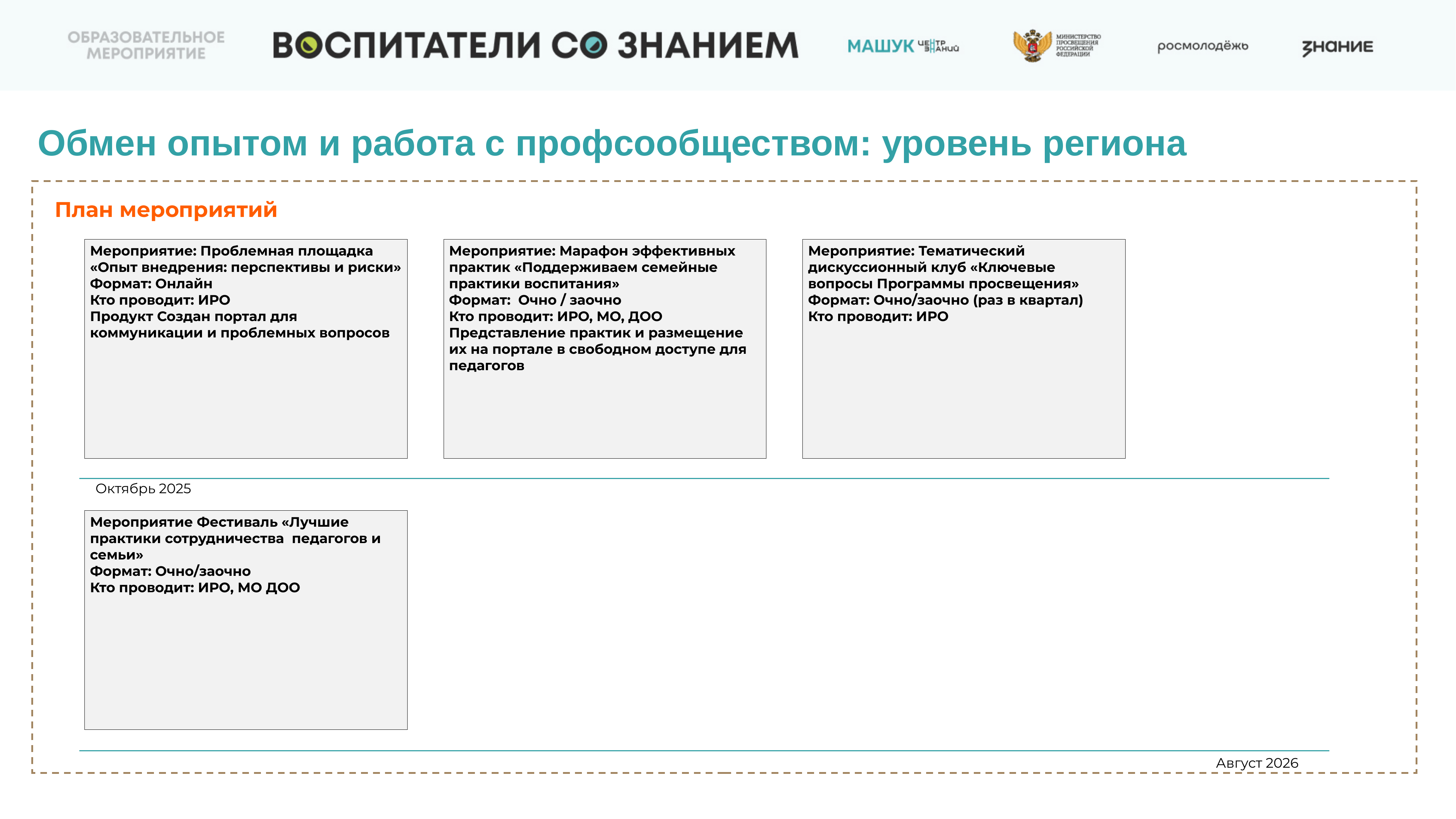

Обмен опытом и работа с профсообществом: уровень региона

План мероприятий
Мероприятие: Проблемная площадка «Опыт внедрения: перспективы и риски»
Формат: Онлайн
Кто проводит: ИРО
Продукт Создан портал для коммуникации и проблемных вопросов
Мероприятие: Тематический дискуссионный клуб «Ключевые вопросы Программы просвещения»
Формат: Очно/заочно (раз в квартал)
Кто проводит: ИРО
Мероприятие: Марафон эффективных практик «Поддерживаем семейные практики воспитания»
Формат:  Очно / заочно
Кто проводит: ИРО, МО, ДОО
Представление практик и размещение их на портале в свободном доступе для педагогов
Октябрь 2025
Мероприятие Фестиваль «Лучшие практики сотрудничества  педагогов и семьи»
Формат: Очно/заочно
Кто проводит: ИРО, МО ДОО
Октябрь 2025
Август 2026